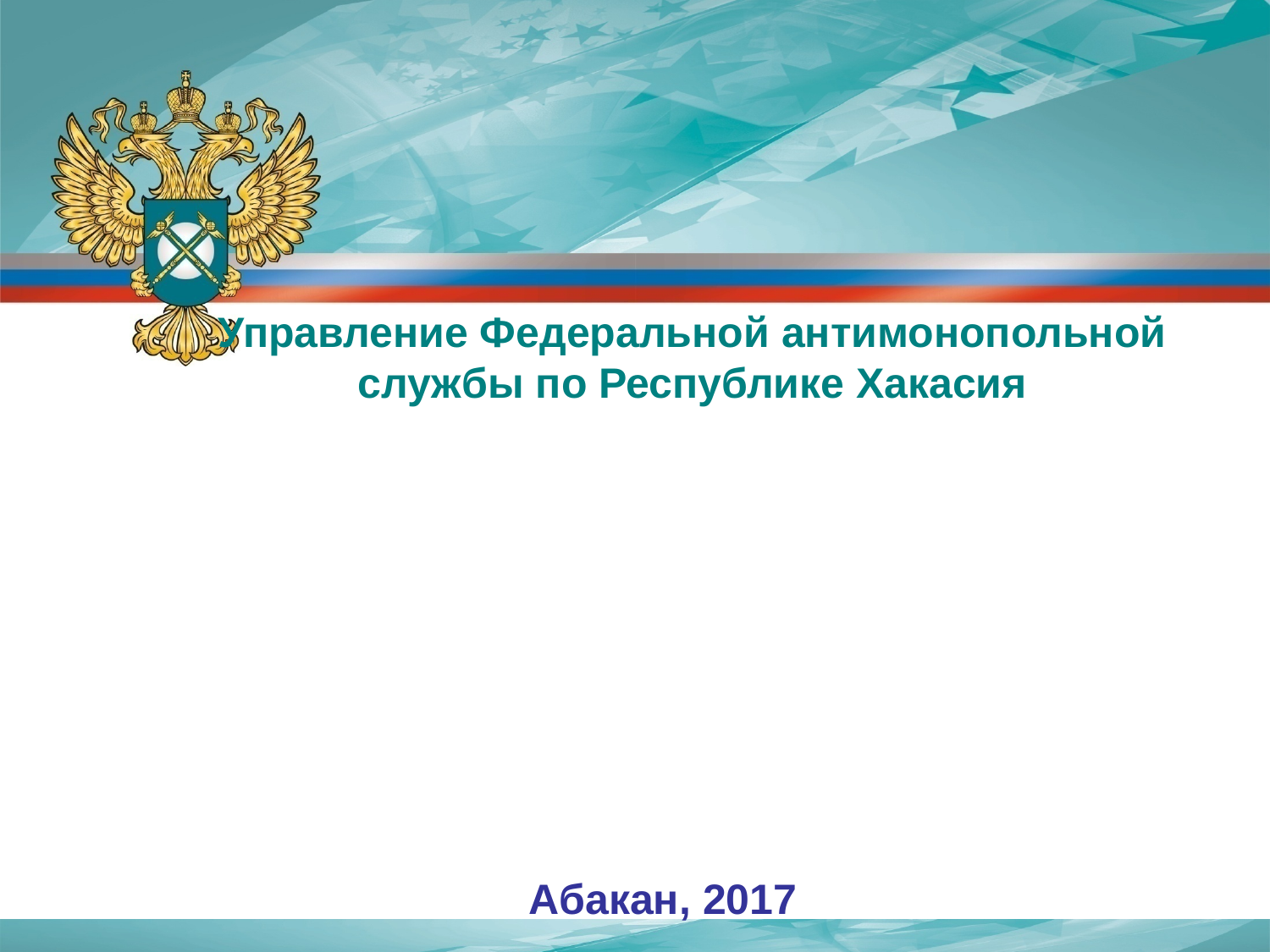

Управление Федеральной антимонопольной службы по Республике Хакасия

Абакан, 2017